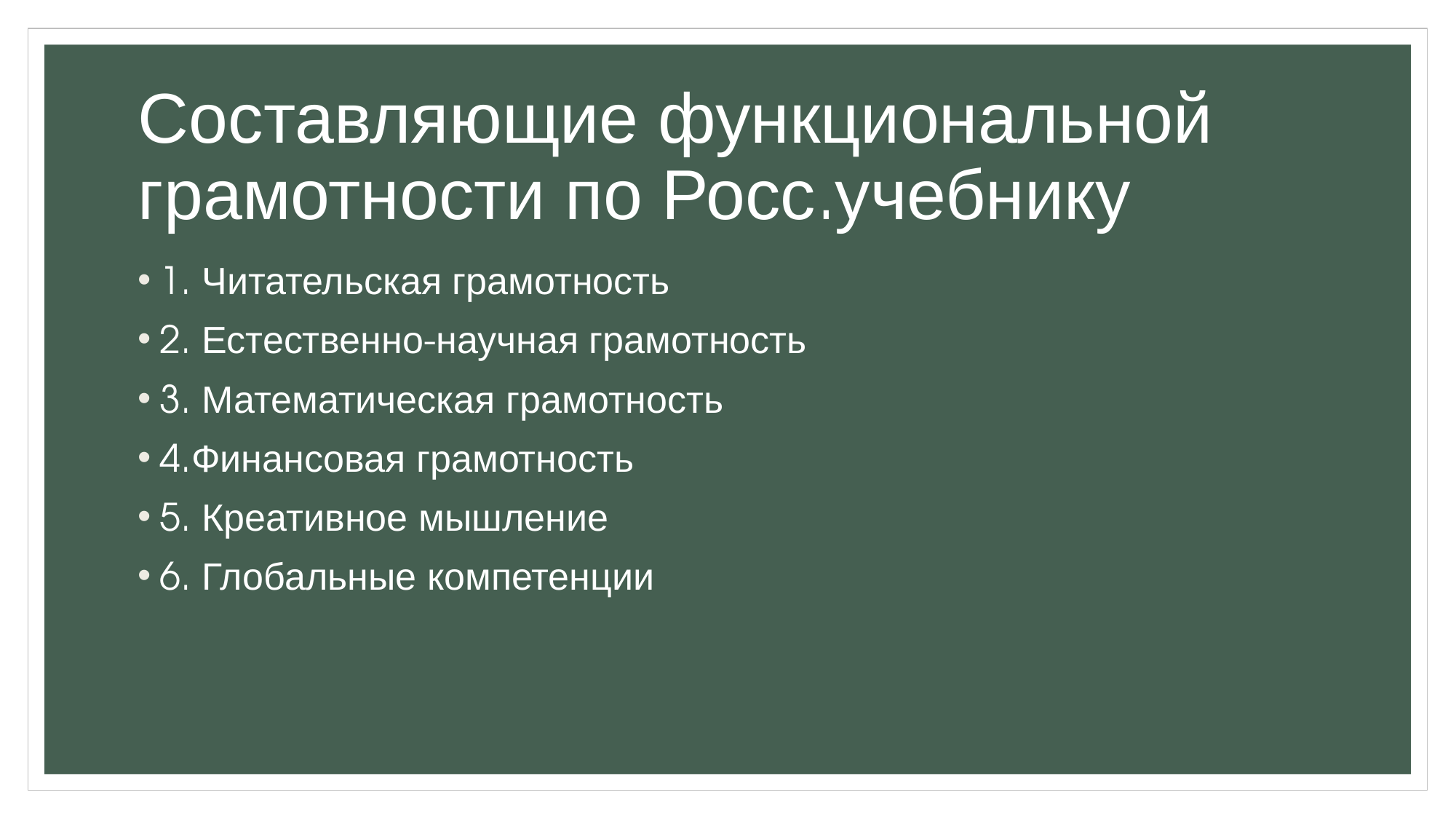

# Составляющие функциональной грамотности по Росс.учебнику
1. Читательская грамотность
2. Естественно-научная грамотность
3. Математическая грамотность
4.Финансовая грамотность
5. Креативное мышление
6. Глобальные компетенции